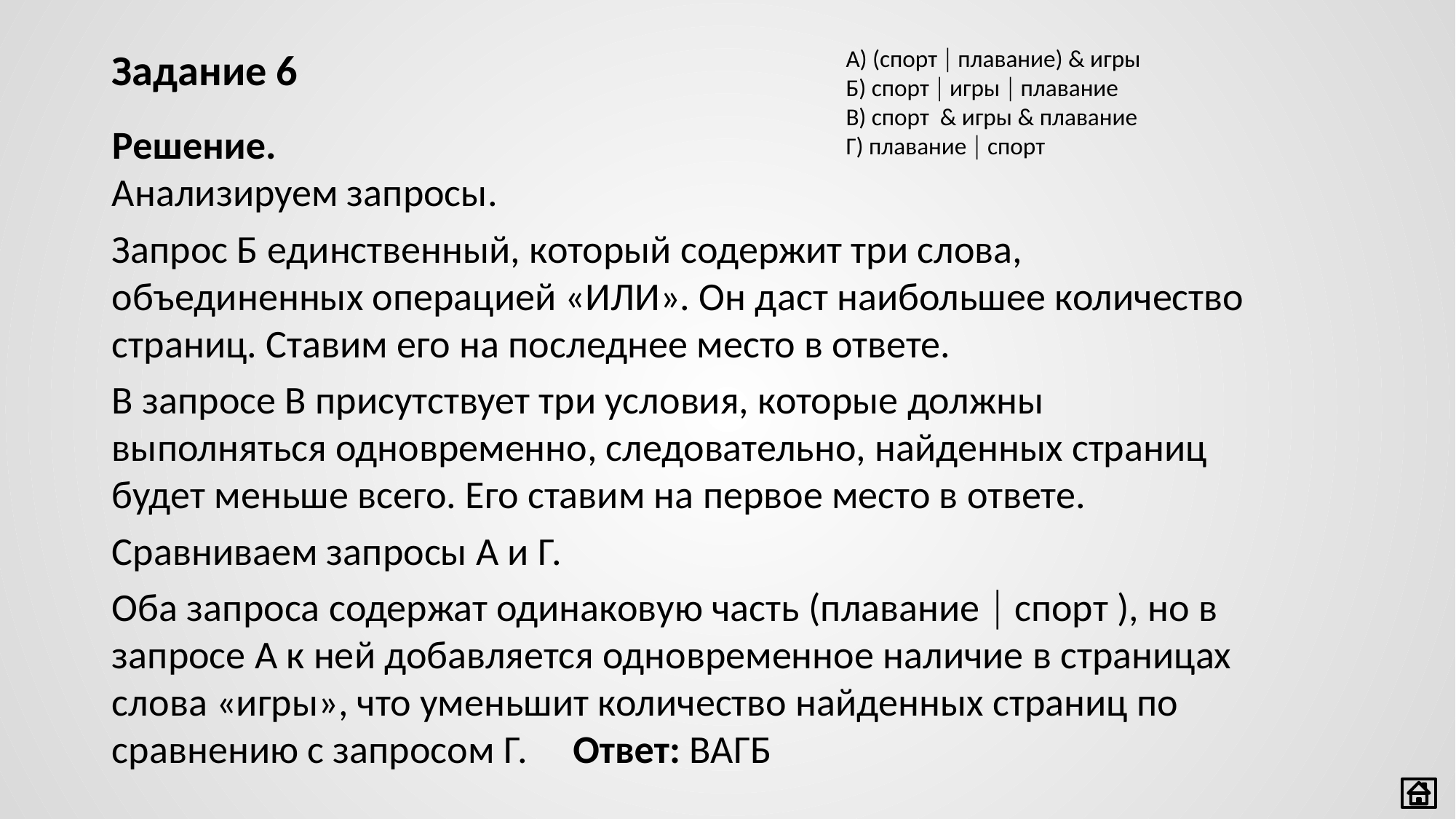

Задание 6
А) (спорт | плавание) & игры
Б) спорт | игры | плавание
В) спорт  & игры & плавание
Г) плавание | спорт
Решение.
Анализируем запросы.
Запрос Б единственный, который содержит три слова, объединенных операцией «ИЛИ». Он даст наибольшее количество страниц. Ставим его на последнее место в ответе.
В запросе В присутствует три условия, которые должны выполняться одновременно, следовательно, найденных страниц будет меньше всего. Его ставим на первое место в ответе.
Сравниваем запросы А и Г.
Оба запроса содержат одинаковую часть (плавание | спорт ), но в запросе А к ней добавляется одновременное наличие в страницах слова «игры», что уменьшит количество найденных страниц по сравнению с запросом Г.     Ответ: ВАГБ